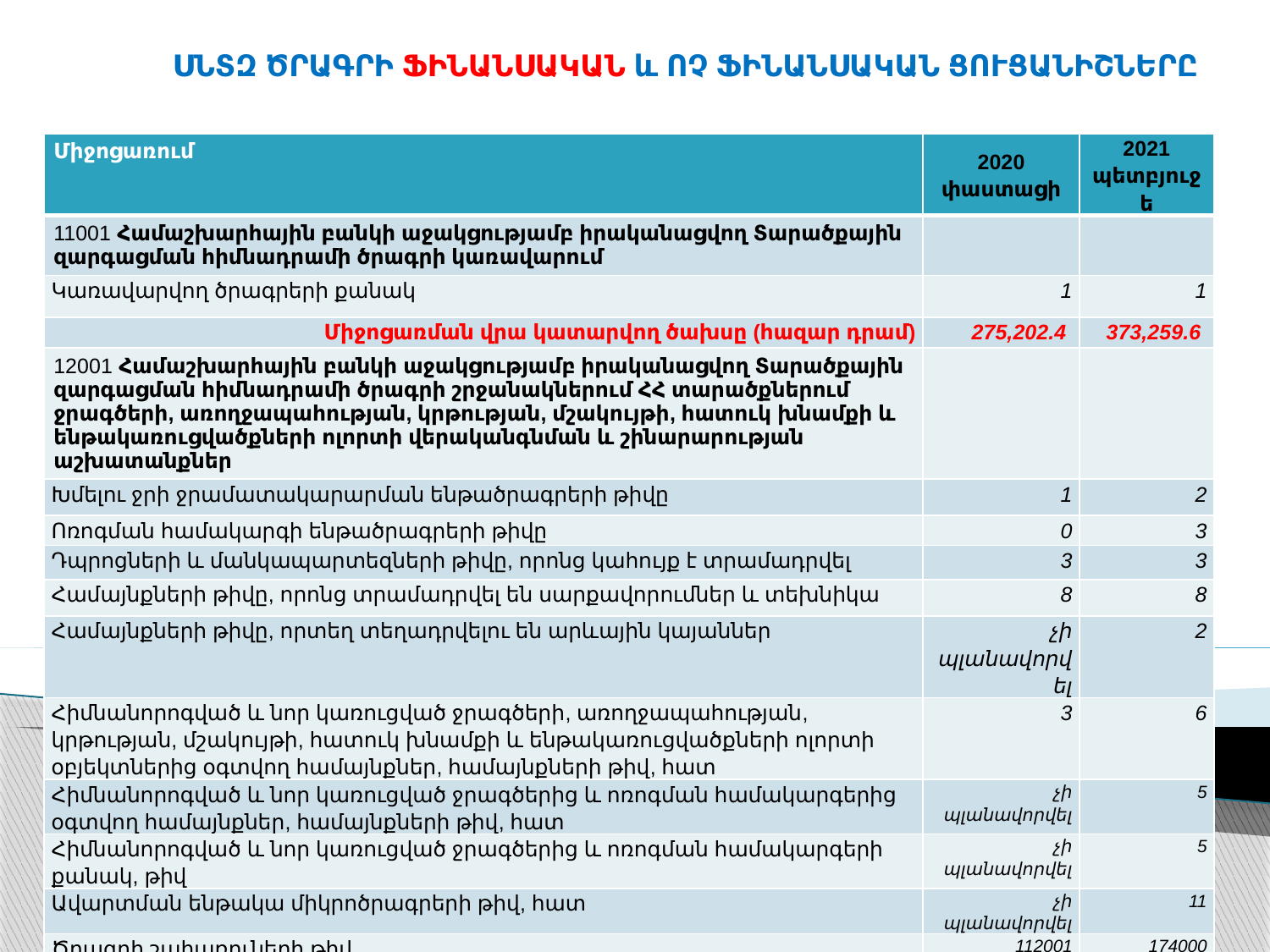

# ՍՆՏԶ ԾՐԱԳՐԻ ՖԻՆԱՆՍԱԿԱՆ և ՈՉ ՖԻՆԱՆՍԱԿԱՆ ՑՈՒՑԱՆԻՇՆԵՐԸ
| Միջոցառում | 2020 փաստացի | 2021 պետբյուջե |
| --- | --- | --- |
| 11001 Համաշխարհային բանկի աջակցությամբ իրականացվող Տարածքային զարգացման հիմնադրամի ծրագրի կառավարում |  |  |
| Կառավարվող ծրագրերի քանակ | 1 | 1 |
| Միջոցառման վրա կատարվող ծախսը (հազար դրամ) | 275,202.4 | 373,259.6 |
| 12001 Համաշխարհային բանկի աջակցությամբ իրականացվող Տարածքային զարգացման հիմնադրամի ծրագրի շրջանակներում ՀՀ տարածքներում ջրագծերի, առողջապահության, կրթության, մշակույթի, հատուկ խնամքի և ենթակառուցվածքների ոլորտի վերականգնման և շինարարության աշխատանքներ |  |  |
| Խմելու ջրի ջրամատակարարման ենթածրագրերի թիվը | 1 | 2 |
| Ոռոգման համակարգի ենթածրագրերի թիվը | 0 | 3 |
| Դպրոցների և մանկապարտեզների թիվը, որոնց կահույք է տրամադրվել | 3 | 3 |
| Համայնքների թիվը, որոնց տրամադրվել են սարքավորումներ և տեխնիկա | 8 | 8 |
| Համայնքների թիվը, որտեղ տեղադրվելու են արևային կայաններ | չի պլանավորվել | 2 |
| Հիմնանորոգված և նոր կառուցված ջրագծերի, առողջապահության, կրթության, մշակույթի, հատուկ խնամքի և ենթակառուցվածքների ոլորտի օբյեկտներից օգտվող համայնքներ, համայնքների թիվ, հատ | 3 | 6 |
| Հիմնանորոգված և նոր կառուցված ջրագծերից և ոռոգման համակարգերից օգտվող համայնքներ, համայնքների թիվ, հատ | չի պլանավորվել | 5 |
| Հիմնանորոգված և նոր կառուցված ջրագծերից և ոռոգման համակարգերի քանակ, թիվ | չի պլանավորվել | 5 |
| Ավարտման ենթակա միկրոծրագրերի թիվ, հատ | չի պլանավորվել | 11 |
| Ծրագրի շահառուների թիվ | 112001 | 174000 |
| Միջոցառման վրա կատարվող ծախսը (հազար դրամ) | 2,288,584.8 | 1,463,436.2 |